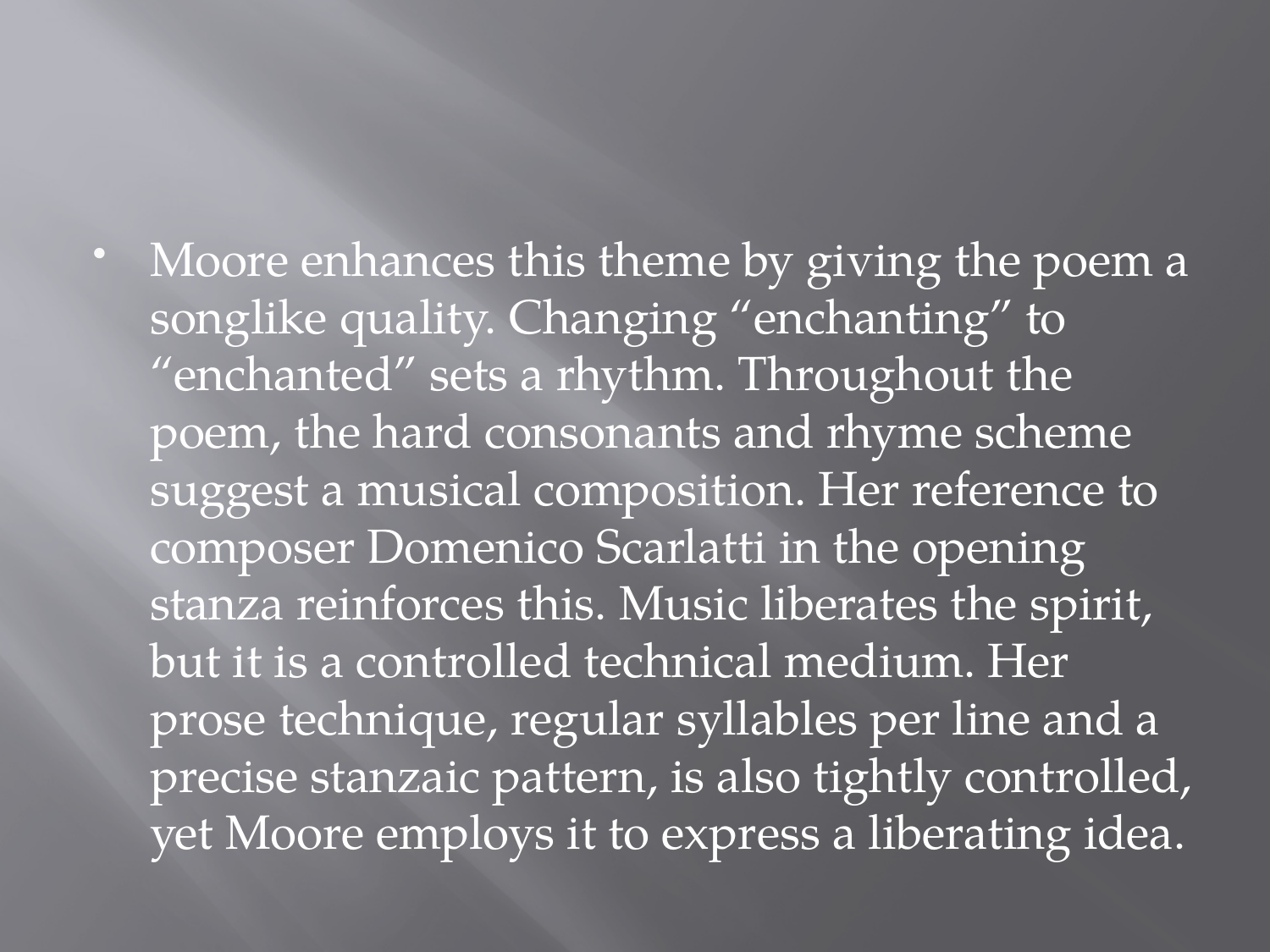

#
Moore enhances this theme by giving the poem a songlike quality. Changing “enchanting” to “enchanted” sets a rhythm. Throughout the poem, the hard consonants and rhyme scheme suggest a musical composition. Her reference to composer Domenico Scarlatti in the opening stanza reinforces this. Music liberates the spirit, but it is a controlled technical medium. Her prose technique, regular syllables per line and a precise stanzaic pattern, is also tightly controlled, yet Moore employs it to express a liberating idea.